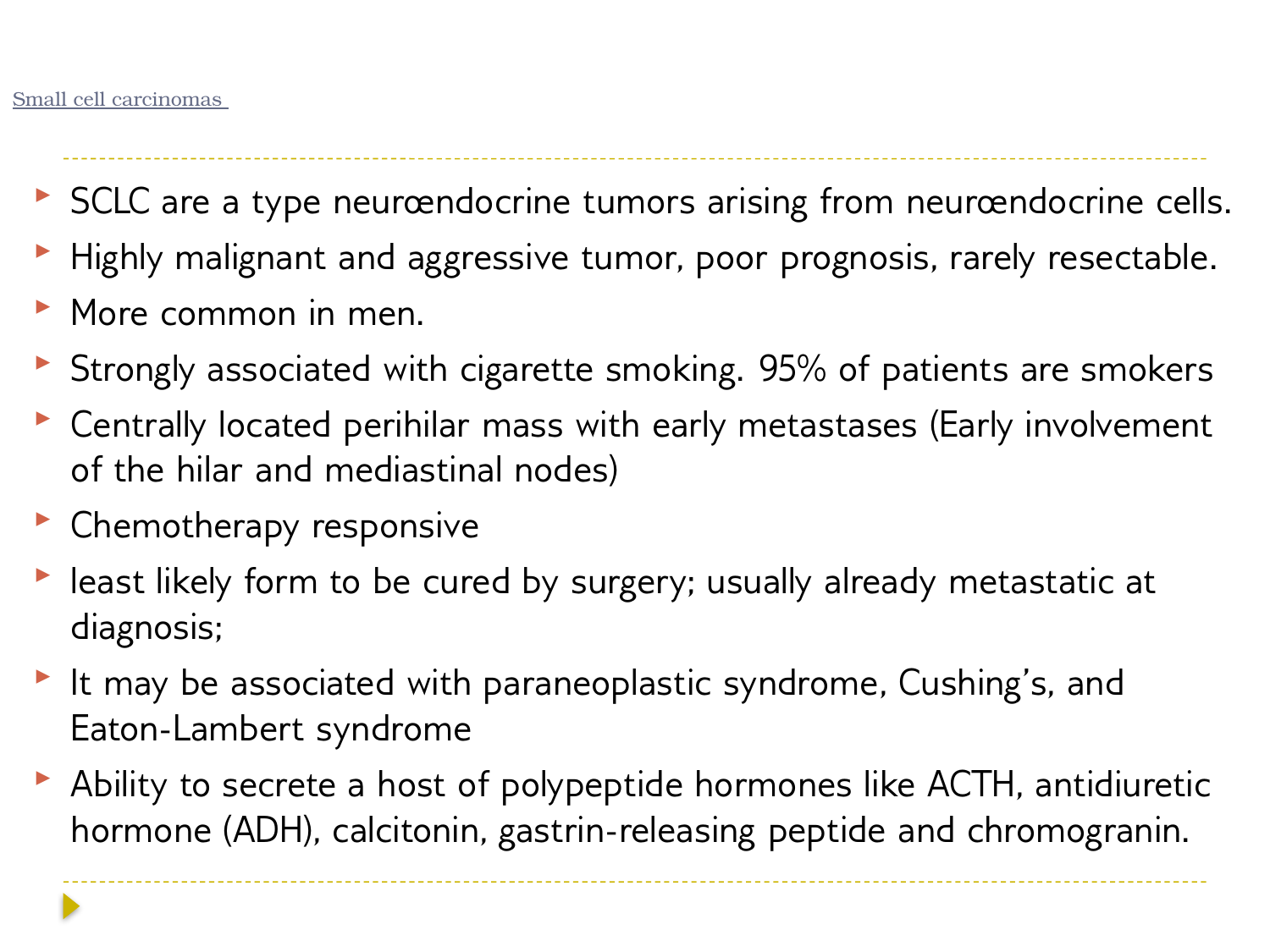

# Small cell carcinomas
SCLC are a type neuroendocrine tumors arising from neuroendocrine cells.
Highly malignant and aggressive tumor, poor prognosis, rarely resectable.
More common in men.
Strongly associated with cigarette smoking. 95% of patients are smokers
Centrally located perihilar mass with early metastases (Early involvement of the hilar and mediastinal nodes)
Chemotherapy responsive
least likely form to be cured by surgery; usually already metastatic at diagnosis;
It may be associated with paraneoplastic syndrome, Cushing’s, and Eaton-Lambert syndrome
Ability to secrete a host of polypeptide hormones like ACTH, antidiuretic hormone (ADH), calcitonin, gastrin-releasing peptide and chromogranin.